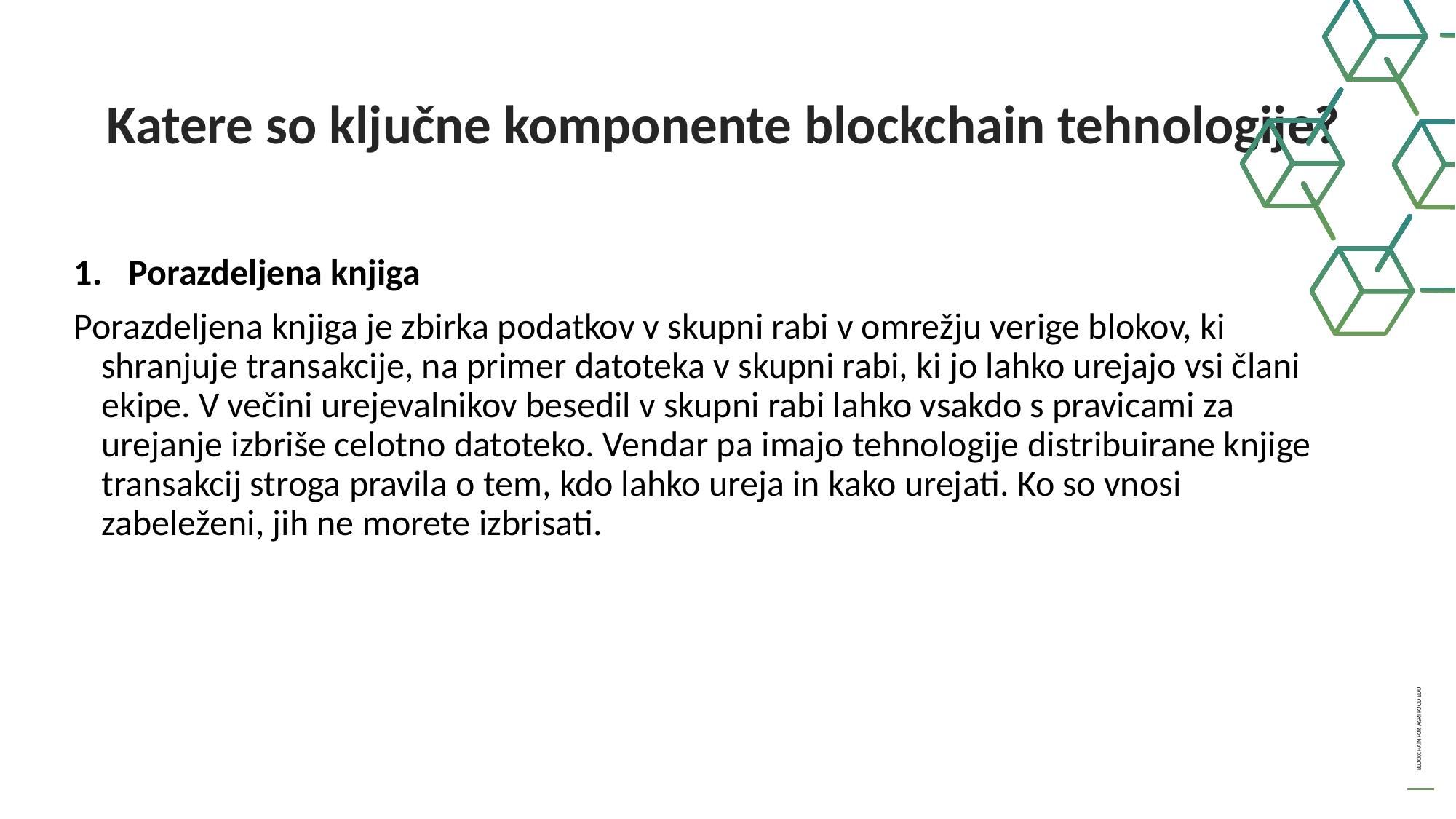

Katere so ključne komponente blockchain tehnologije?
Porazdeljena knjiga
Porazdeljena knjiga je zbirka podatkov v skupni rabi v omrežju verige blokov, ki shranjuje transakcije, na primer datoteka v skupni rabi, ki jo lahko urejajo vsi člani ekipe. V večini urejevalnikov besedil v skupni rabi lahko vsakdo s pravicami za urejanje izbriše celotno datoteko. Vendar pa imajo tehnologije distribuirane knjige transakcij stroga pravila o tem, kdo lahko ureja in kako urejati. Ko so vnosi zabeleženi, jih ne morete izbrisati.